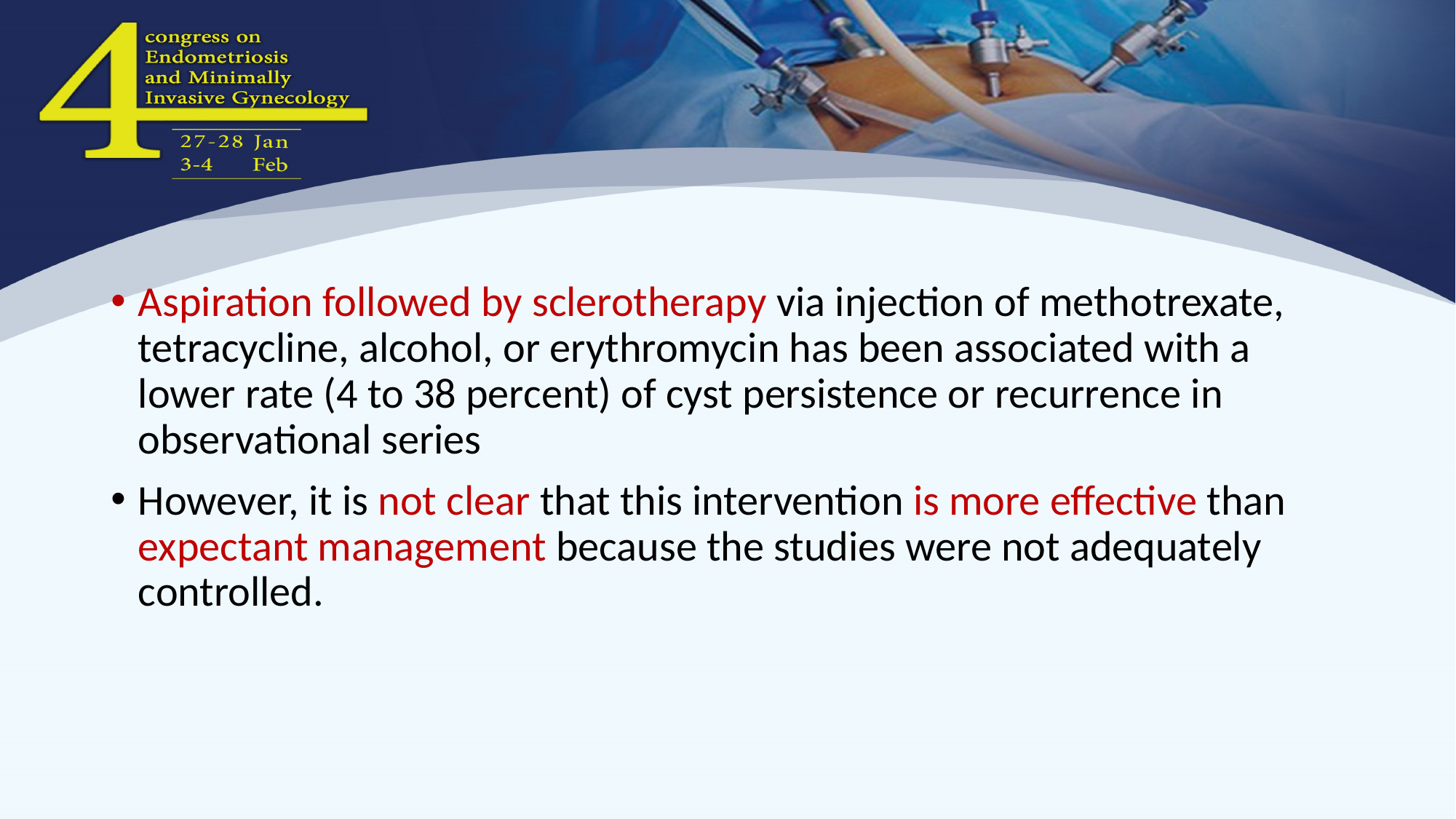

#
Aspiration followed by sclerotherapy via injection of methotrexate, tetracycline, alcohol, or erythromycin has been associated with a lower rate (4 to 38 percent) of cyst persistence or recurrence in observational series
However, it is not clear that this intervention is more effective than expectant management because the studies were not adequately controlled.